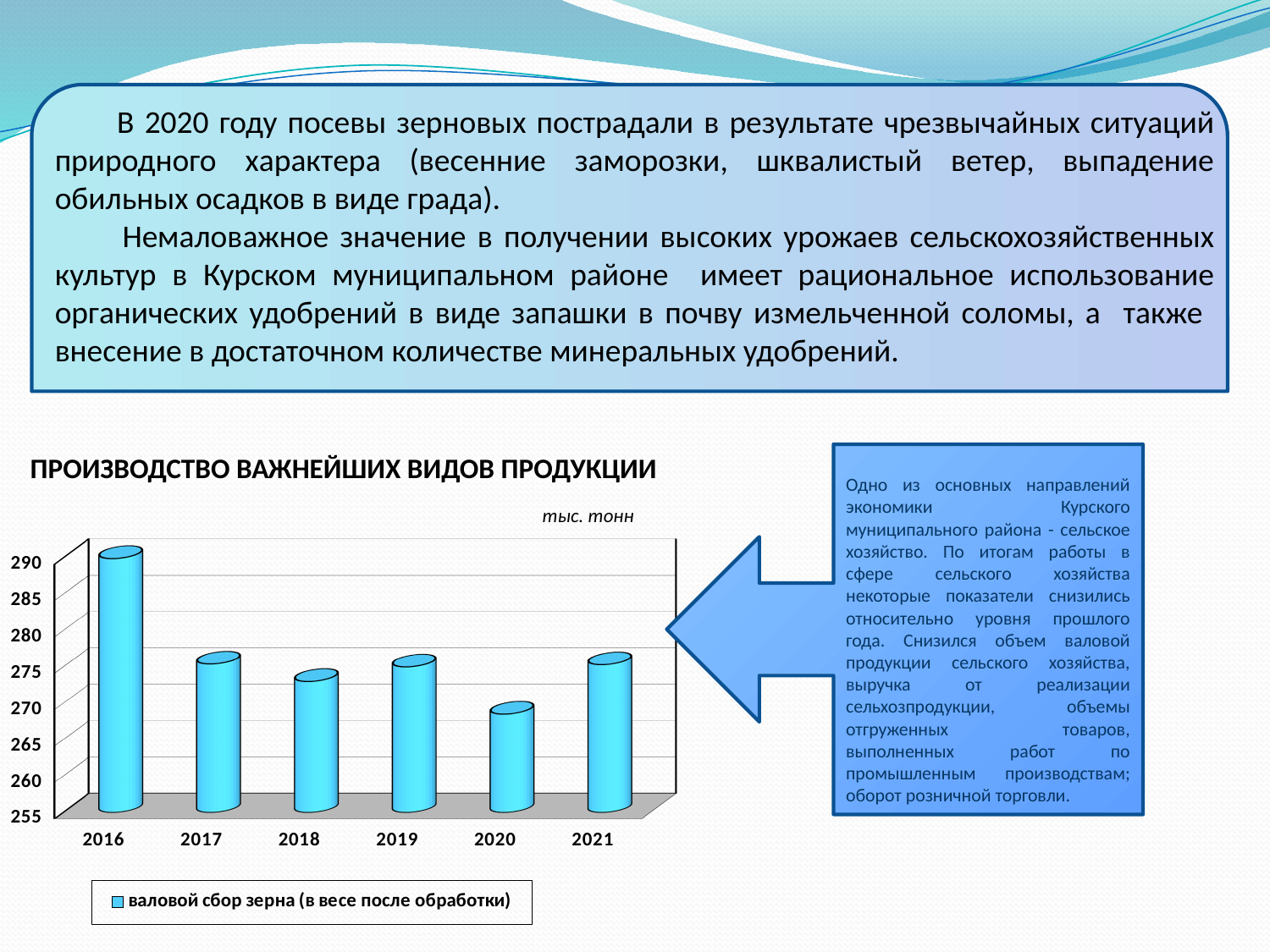

В 2020 году посевы зерновых пострадали в результате чрезвычайных ситуаций природного характера (весенние заморозки, шквалистый ветер, выпадение обильных осадков в виде града).
      Немаловажное значение в получении высоких урожаев сельскохозяйственных культур в Курском муниципальном районе  имеет рациональное использование органических удобрений в виде запашки в почву измельченной соломы, а  также  внесение в достаточном количестве минеральных удобрений.
ПРОИЗВОДСТВО ВАЖНЕЙШИХ ВИДОВ ПРОДУКЦИИ

Одно из основных направлений экономики Курского муниципального района - сельское хозяйство. По итогам работы в сфере сельского хозяйства некоторые показатели снизились относительно уровня прошлого года. Снизился объем валовой продукции сельского хозяйства, выручка от реализации сельхозпродукции, объемы отгруженных товаров, выполненных работ по промышленным производствам; оборот розничной торговли.

[unsupported chart]

тыс. тонн